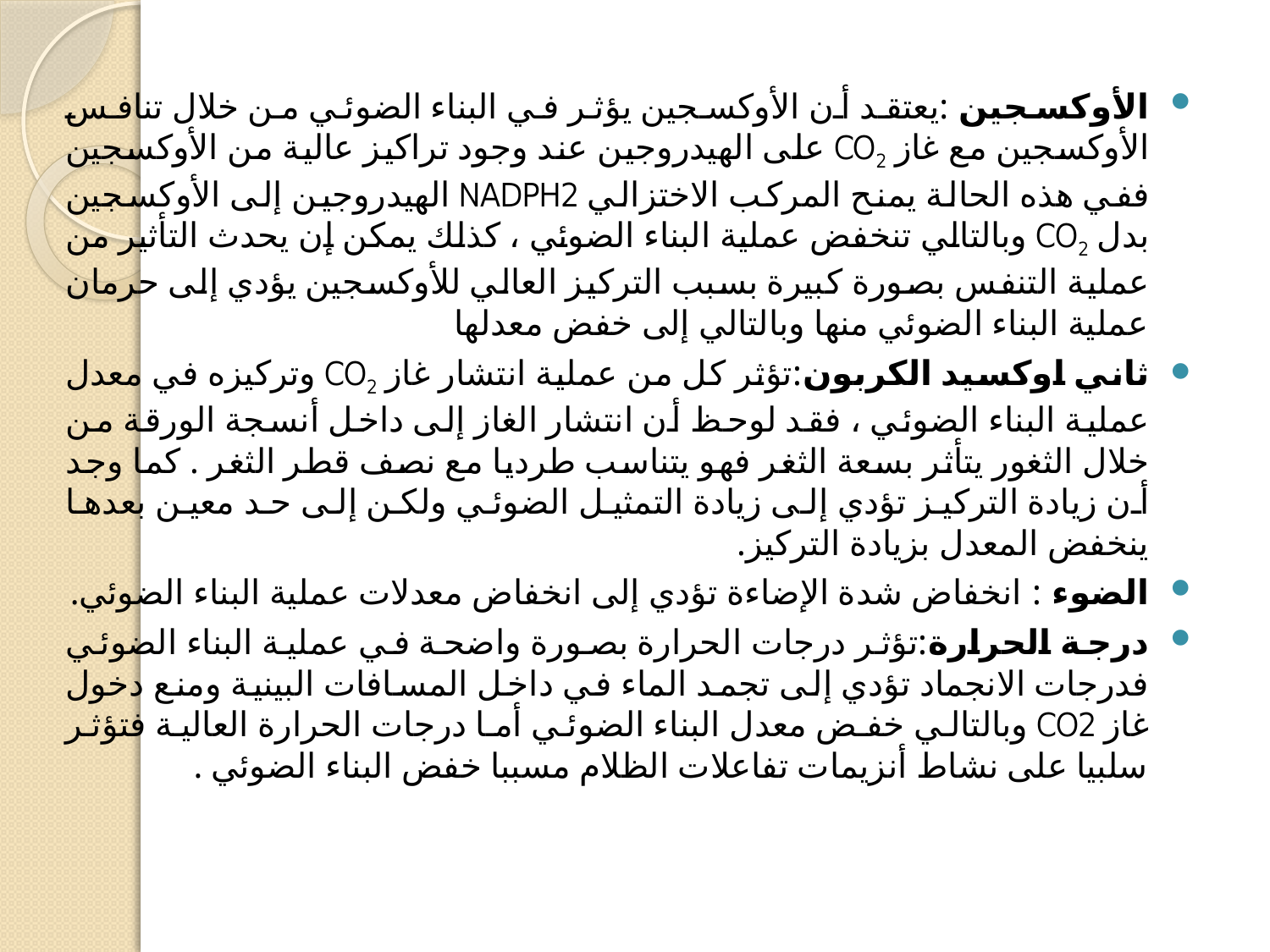

#

الأوكسجين :يعتقد أن الأوكسجين يؤثر في البناء الضوئي من خلال تنافس الأوكسجين مع غاز CO2 على الهيدروجين عند وجود تراكيز عالية من الأوكسجين ففي هذه الحالة يمنح المركب الاختزالي NADPH2 الهيدروجين إلى الأوكسجين بدل CO2 وبالتالي تنخفض عملية البناء الضوئي ، كذلك يمكن إن يحدث التأثير من عملية التنفس بصورة كبيرة بسبب التركيز العالي للأوكسجين يؤدي إلى حرمان عملية البناء الضوئي منها وبالتالي إلى خفض معدلها
ثاني اوكسيد الكربون:تؤثر كل من عملية انتشار غاز CO2 وتركيزه في معدل عملية البناء الضوئي ، فقد لوحظ أن انتشار الغاز إلى داخل أنسجة الورقة من خلال الثغور يتأثر بسعة الثغر فهو يتناسب طرديا مع نصف قطر الثغر . كما وجد أن زيادة التركيز تؤدي إلى زيادة التمثيل الضوئي ولكن إلى حد معين بعدها ينخفض المعدل بزيادة التركيز.
الضوء : انخفاض شدة الإضاءة تؤدي إلى انخفاض معدلات عملية البناء الضوئي.
درجة الحرارة:تؤثر درجات الحرارة بصورة واضحة في عملية البناء الضوئي فدرجات الانجماد تؤدي إلى تجمد الماء في داخل المسافات البينية ومنع دخول غاز CO2 وبالتالي خفض معدل البناء الضوئي أما درجات الحرارة العالية فتؤثر سلبيا على نشاط أنزيمات تفاعلات الظلام مسببا خفض البناء الضوئي .